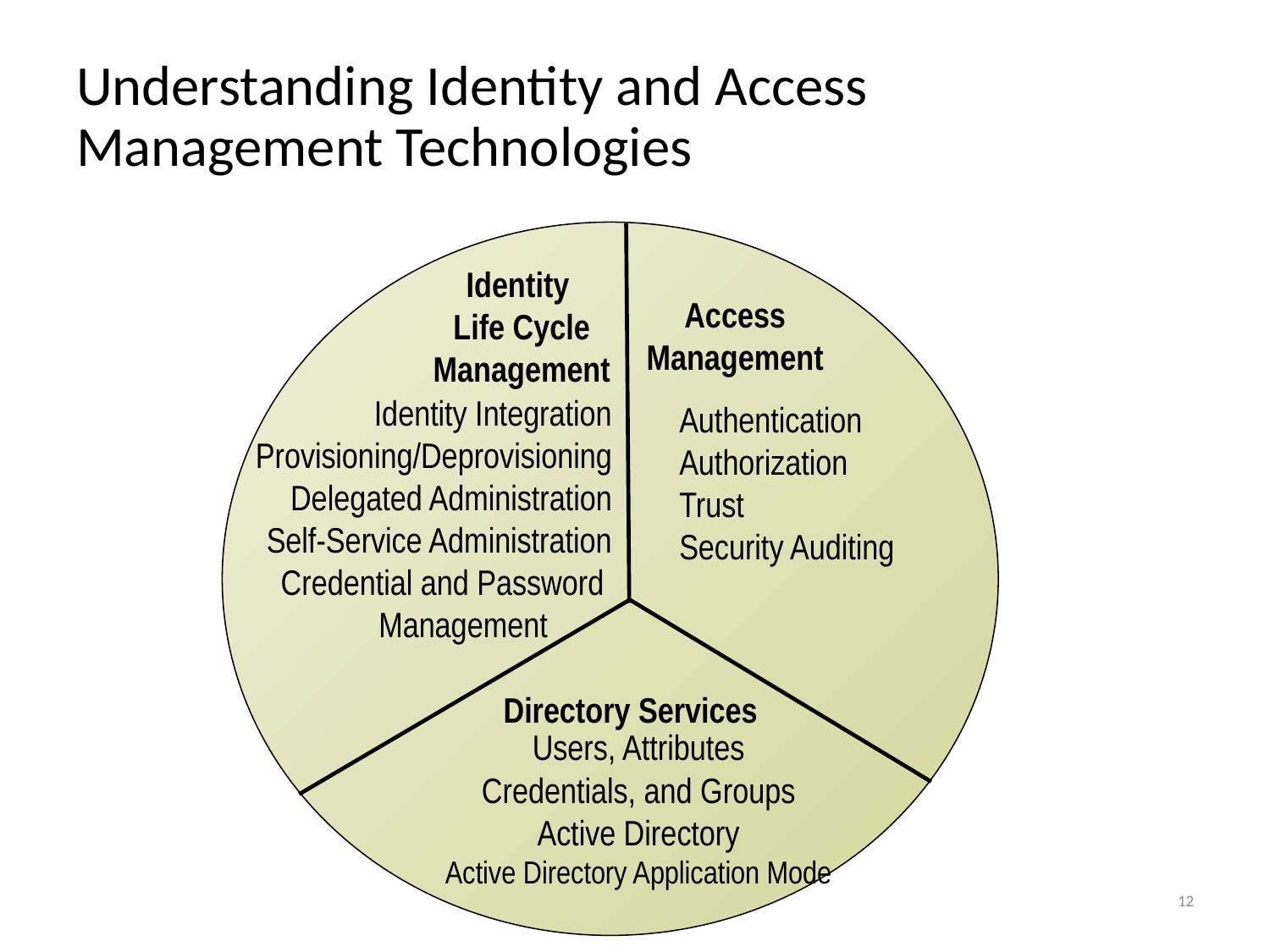

# Understanding Identity and Access Management Technologies

Identity
Life Cycle
Management
Identity Integration
Provisioning/Deprovisioning
Delegated Administration
Self-Service Administration
Credential and Password  Management
Access
Management
Authentication
Authorization
Trust
Security Auditing
Directory Services
Users, Attributes
Credentials, and Groups
Active Directory
Active Directory Application Mode
12